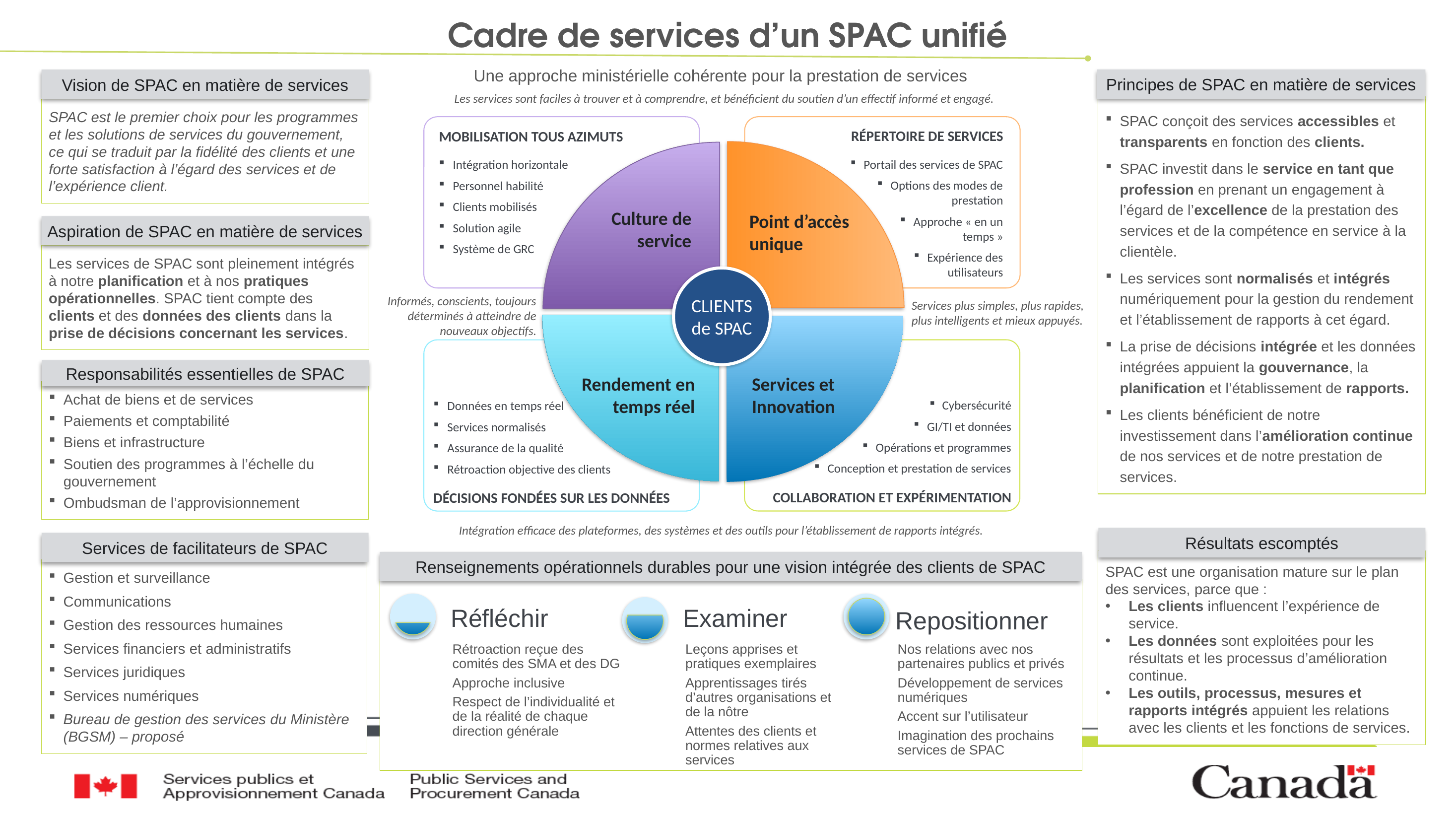

Cadre de services d’un SPAC unifié
Une approche ministérielle cohérente pour la prestation de services
Principes de SPAC en matière de services
Vision de SPAC en matière de services
Les services sont faciles à trouver et à comprendre, et bénéficient du soutien d’un effectif informé et engagé.
SPAC conçoit des services accessibles et transparents en fonction des clients.
SPAC investit dans le service en tant que profession en prenant un engagement à l’égard de l’excellence de la prestation des services et de la compétence en service à la clientèle.
Les services sont normalisés et intégrés numériquement pour la gestion du rendement et l’établissement de rapports à cet égard.
La prise de décisions intégrée et les données intégrées appuient la gouvernance, la planification et l’établissement de rapports.
Les clients bénéficient de notre investissement dans l’amélioration continue de nos services et de notre prestation de services.
SPAC est le premier choix pour les programmes et les solutions de services du gouvernement, ce qui se traduit par la fidélité des clients et une forte satisfaction à l’égard des services et de l’expérience client.

RÉPERTOIRE DE SERVICES
Portail des services de SPAC
Options des modes de prestation
Approche « en un temps »
Expérience des utilisateurs
MOBILISATION TOUS AZIMUTS
Intégration horizontale
Personnel habilité
Clients mobilisés
Solution agile
Système de GRC
Culture de service
Point d’accès unique
Aspiration de SPAC en matière de services
Les services de SPAC sont pleinement intégrés à notre planification et à nos pratiques opérationnelles. SPAC tient compte des clients et des données des clients dans la prise de décisions concernant les services.
CLIENTS de SPAC
Informés, conscients, toujours déterminés à atteindre de nouveaux objectifs.
Services plus simples, plus rapides, plus intelligents et mieux appuyés.

Responsabilités essentielles de SPAC
Rendement en temps réel
Services et
Innovation
Achat de biens et de services
Paiements et comptabilité
Biens et infrastructure
Soutien des programmes à l’échelle du gouvernement
Ombudsman de l’approvisionnement
Cybersécurité
GI/TI et données
Opérations et programmes
Conception et prestation de services
COLLABORATION ET EXPÉRIMENTATION
Données en temps réel
Services normalisés
Assurance de la qualité
Rétroaction objective des clients
DÉCISIONS FONDÉES SUR LES DONNÉES
Intégration efficace des plateformes, des systèmes et des outils pour l’établissement de rapports intégrés.
Résultats escomptés
SPAC est une organisation mature sur le plan des services, parce que :
Les clients influencent l’expérience de service.
Les données sont exploitées pour les résultats et les processus d’amélioration continue.
Les outils, processus, mesures et rapports intégrés appuient les relations avec les clients et les fonctions de services.
Services de facilitateurs de SPAC
Renseignements opérationnels durables pour une vision intégrée des clients de SPAC

Réfléchir
Examiner

Repositionner

Rétroaction reçue des comités des SMA et des DG
Approche inclusive
Respect de l’individualité et de la réalité de chaque direction générale
Leçons apprises et pratiques exemplaires
Apprentissages tirés d’autres organisations et de la nôtre
Attentes des clients et normes relatives aux services
Nos relations avec nos partenaires publics et privés
Développement de services numériques
Accent sur l’utilisateur
Imagination des prochains services de SPAC
Gestion et surveillance
Communications
Gestion des ressources humaines
Services financiers et administratifs
Services juridiques
Services numériques
Bureau de gestion des services du Ministère (BGSM) – proposé